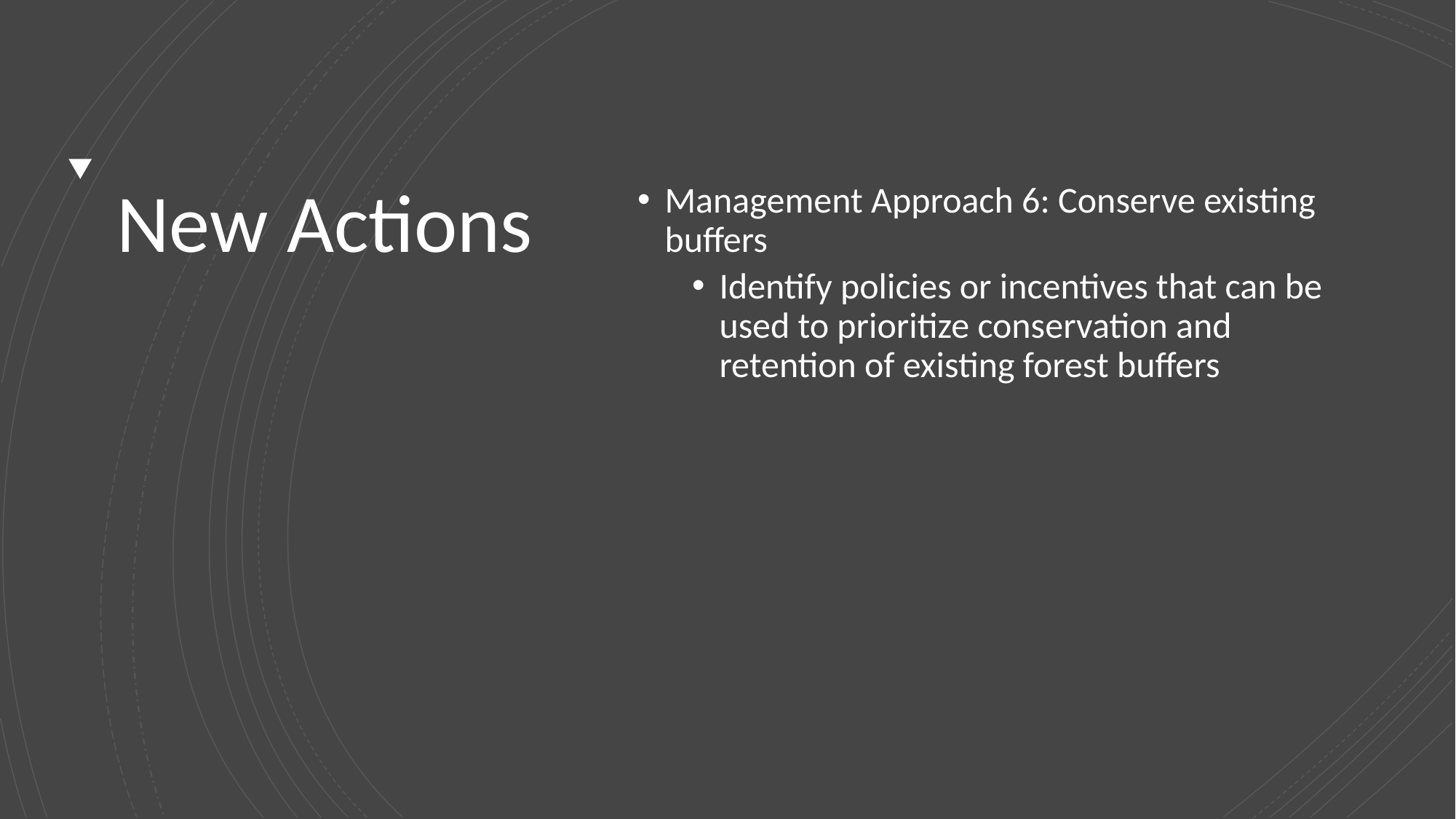

# New Actions
Management Approach 6: Conserve existing buffers
Identify policies or incentives that can be used to prioritize conservation and retention of existing forest buffers